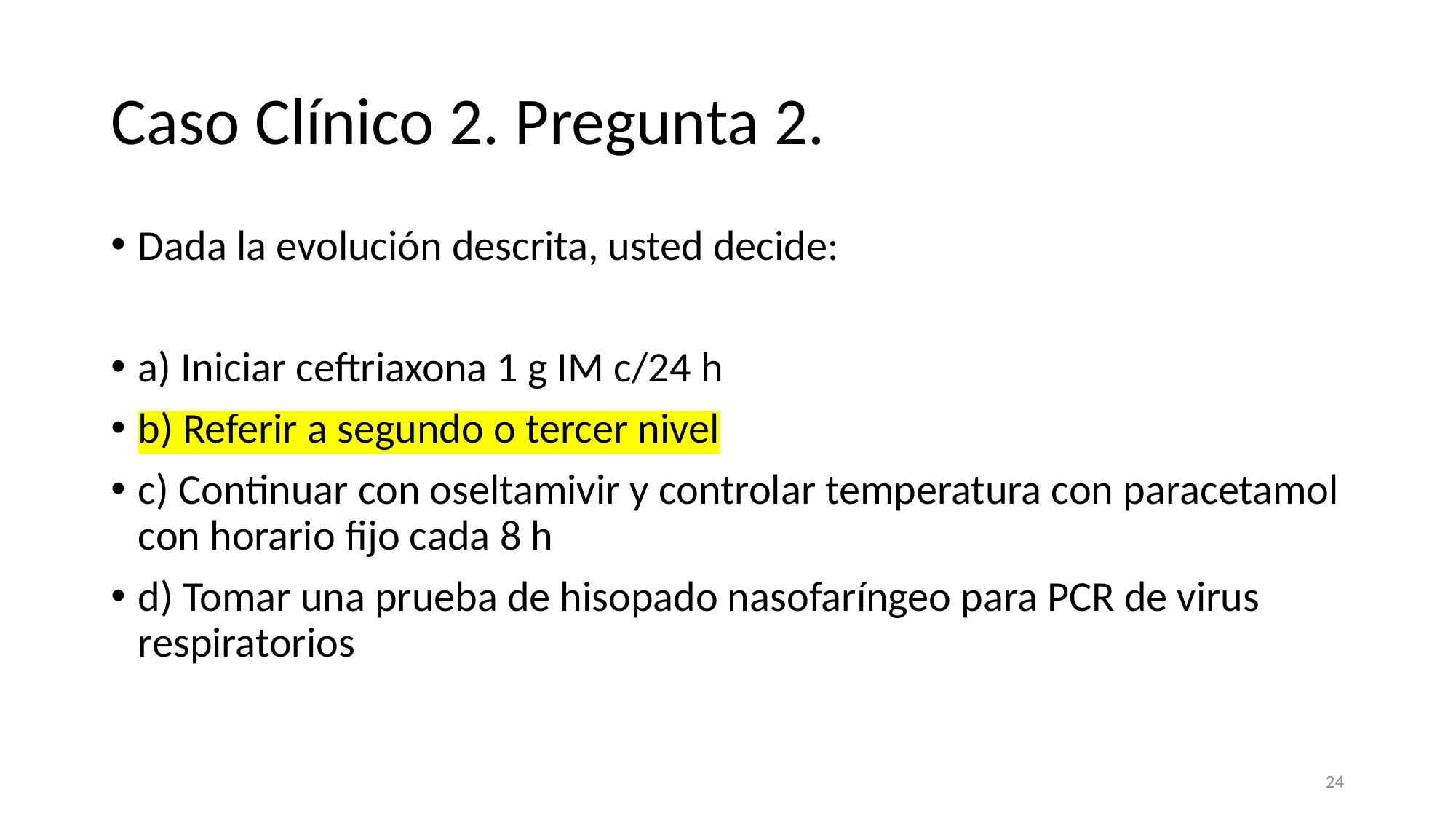

# Caso Clínico 2. Pregunta 2.
Dada la evolución descrita, usted decide:

a) Iniciar ceftriaxona 1 g IM c/24 h
b) Referir a segundo o tercer nivel
c) Continuar con oseltamivir y controlar temperatura con paracetamol con horario fijo cada 8 h
d) Tomar una prueba de hisopado nasofaríngeo para PCR de virus respiratorios
24